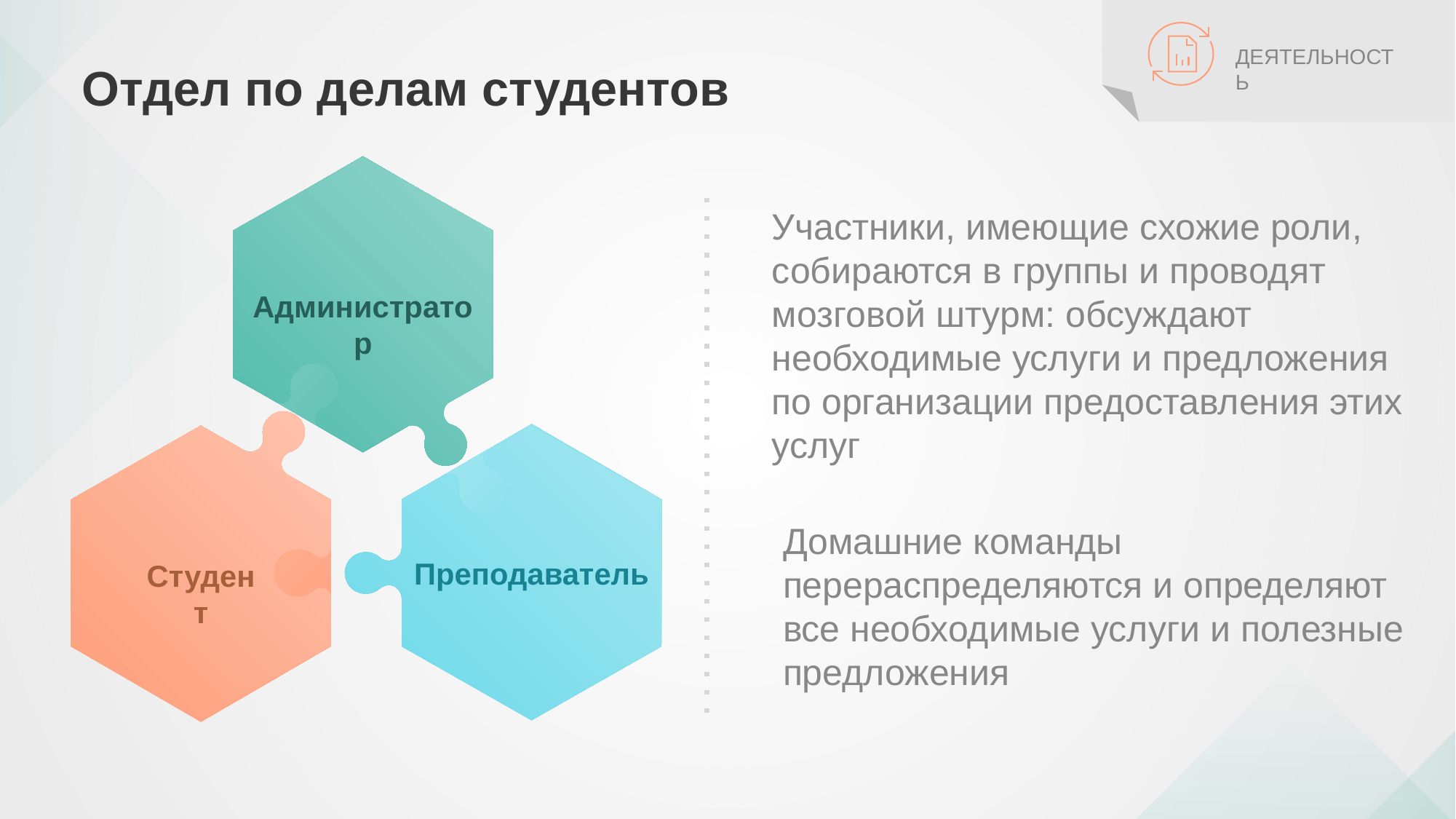

# Отдел по делам студентов
ДЕЯТЕЛЬНОСТЬ

Участники, имеющие схожие роли, собираются в группы и проводят мозговой штурм: обсуждают необходимые услуги и предложения по организации предоставления этих услуг
Администратор

Домашние команды перераспределяются и определяют все необходимые услуги и полезные предложения
Преподаватель
Студент